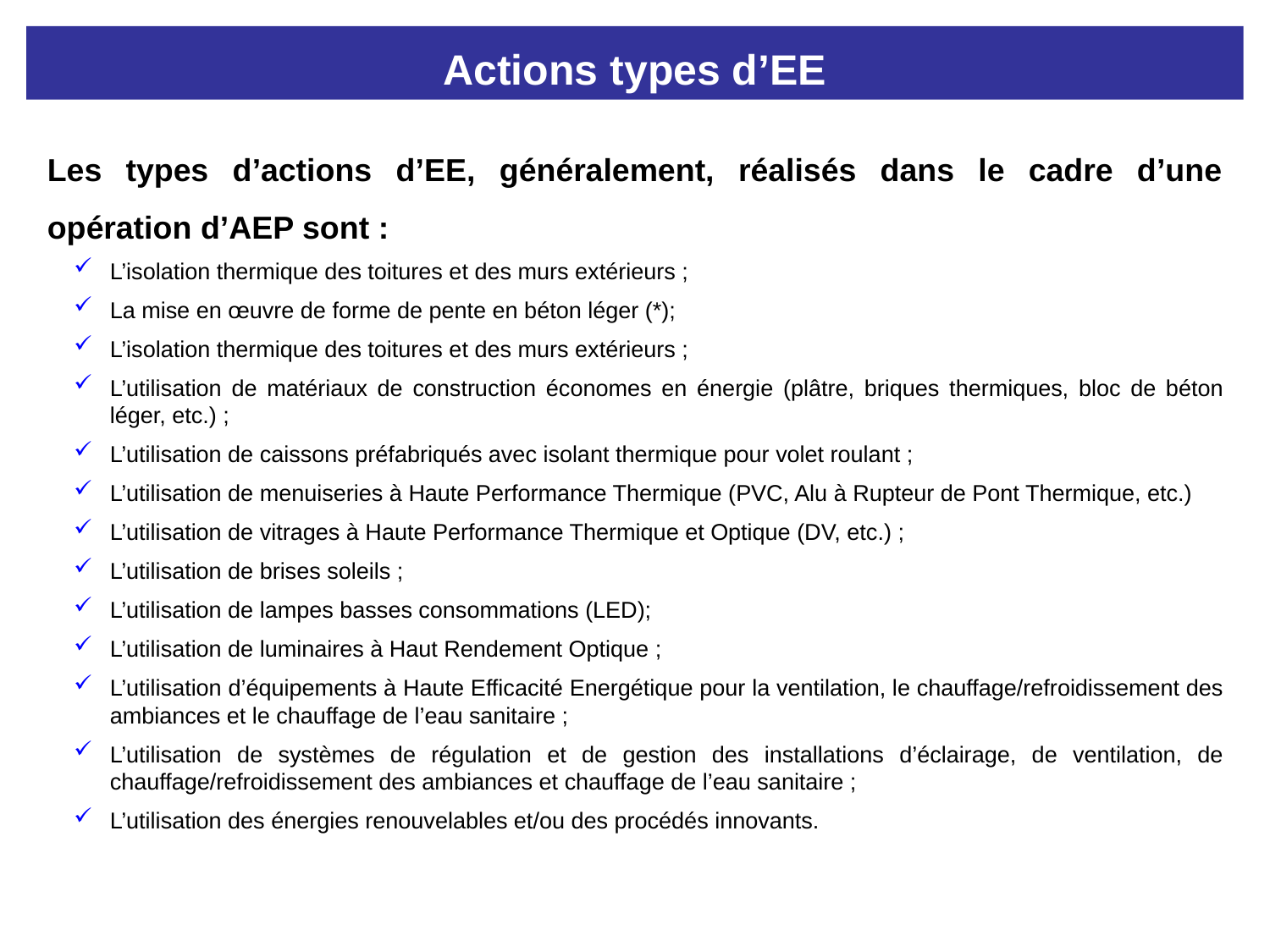

Actions types d’EE
Les types d’actions d’EE, généralement, réalisés dans le cadre d’une opération d’AEP sont :
L’isolation thermique des toitures et des murs extérieurs ;
La mise en œuvre de forme de pente en béton léger (*);
L’isolation thermique des toitures et des murs extérieurs ;
L’utilisation de matériaux de construction économes en énergie (plâtre, briques thermiques, bloc de béton léger, etc.) ;
L’utilisation de caissons préfabriqués avec isolant thermique pour volet roulant ;
L’utilisation de menuiseries à Haute Performance Thermique (PVC, Alu à Rupteur de Pont Thermique, etc.)
L’utilisation de vitrages à Haute Performance Thermique et Optique (DV, etc.) ;
L’utilisation de brises soleils ;
L’utilisation de lampes basses consommations (LED);
L’utilisation de luminaires à Haut Rendement Optique ;
L’utilisation d’équipements à Haute Efficacité Energétique pour la ventilation, le chauffage/refroidissement des ambiances et le chauffage de l’eau sanitaire ;
L’utilisation de systèmes de régulation et de gestion des installations d’éclairage, de ventilation, de chauffage/refroidissement des ambiances et chauffage de l’eau sanitaire ;
L’utilisation des énergies renouvelables et/ou des procédés innovants.